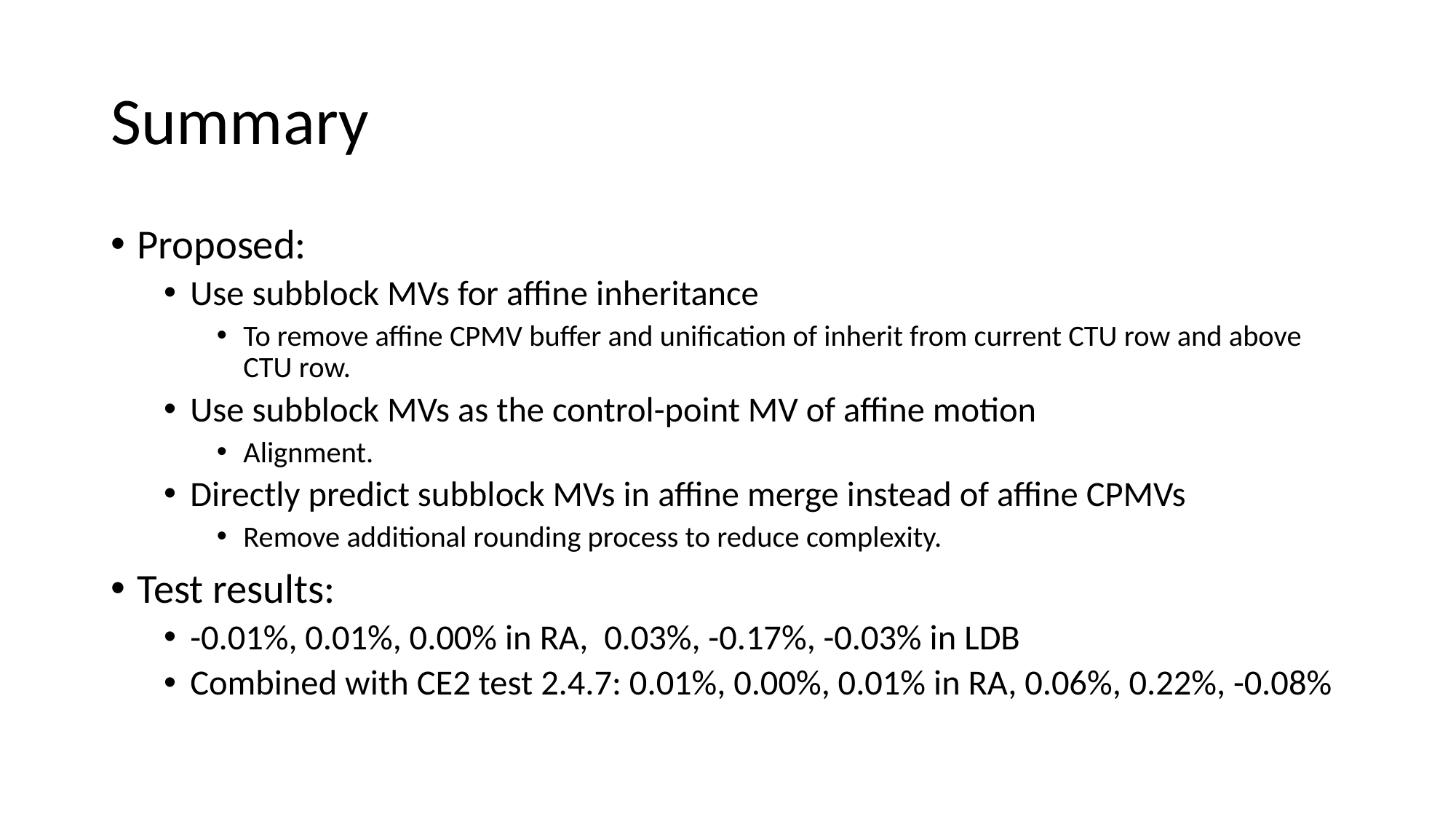

# Summary
Proposed:
Use subblock MVs for affine inheritance
To remove affine CPMV buffer and unification of inherit from current CTU row and above CTU row.
Use subblock MVs as the control-point MV of affine motion
Alignment.
Directly predict subblock MVs in affine merge instead of affine CPMVs
Remove additional rounding process to reduce complexity.
Test results:
-0.01%, 0.01%, 0.00% in RA,  0.03%, -0.17%, -0.03% in LDB
Combined with CE2 test 2.4.7: 0.01%, 0.00%, 0.01% in RA, 0.06%, 0.22%, -0.08%